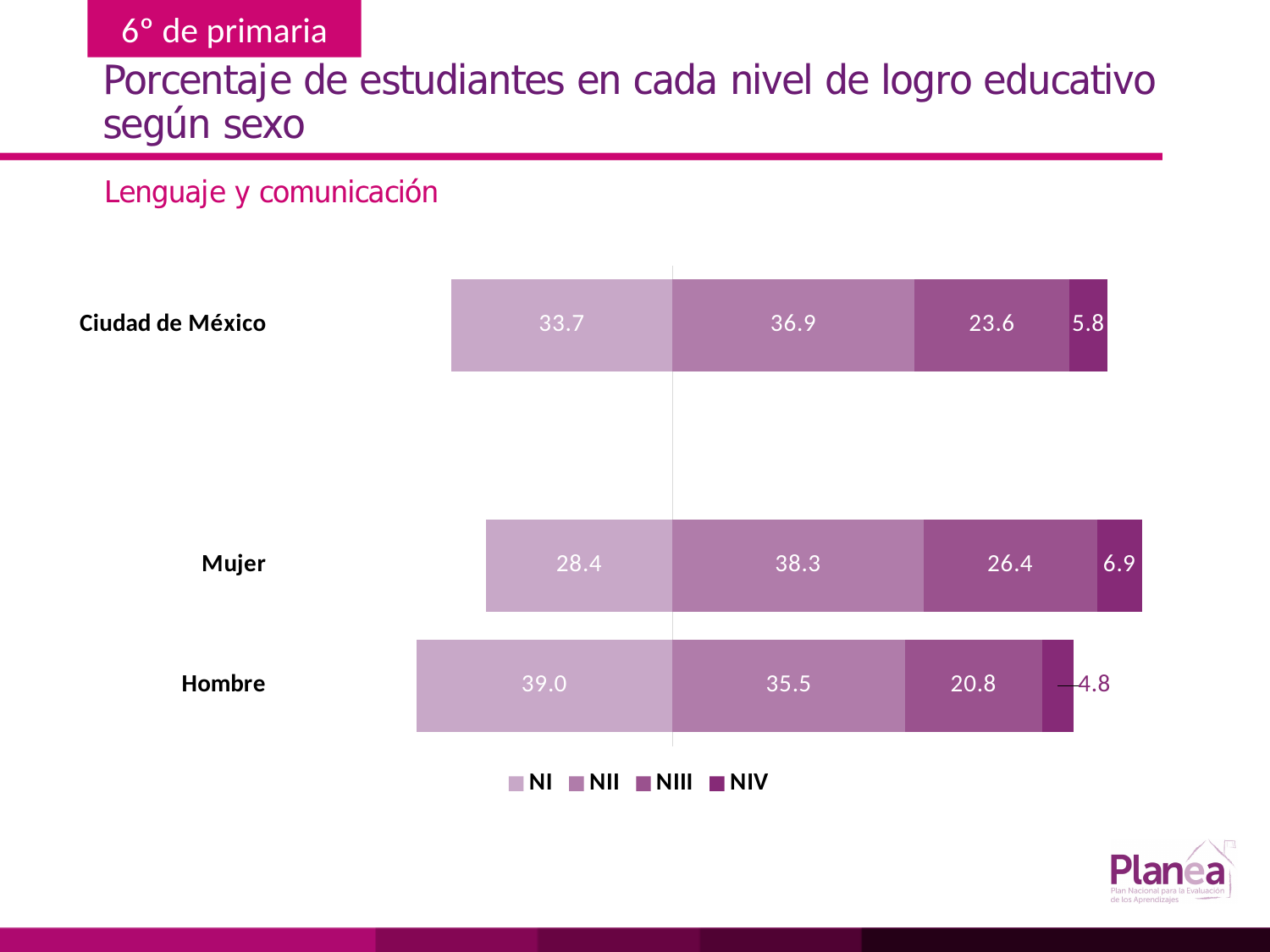

# Porcentaje de estudiantes en cada nivel de logro educativo según sexo

Lenguaje y comunicación

### Chart

| Category |  |  |  |  |
|---|---|---|---|---|
| Hombre | -39.0 | 35.5 | 20.8 | 4.8 |
| Mujer | -28.4 | 38.3 | 26.4 | 6.9 |
|  | None | None | None | None |
| Ciudad de México | -33.7 | 36.9 | 23.6 | 5.8 |